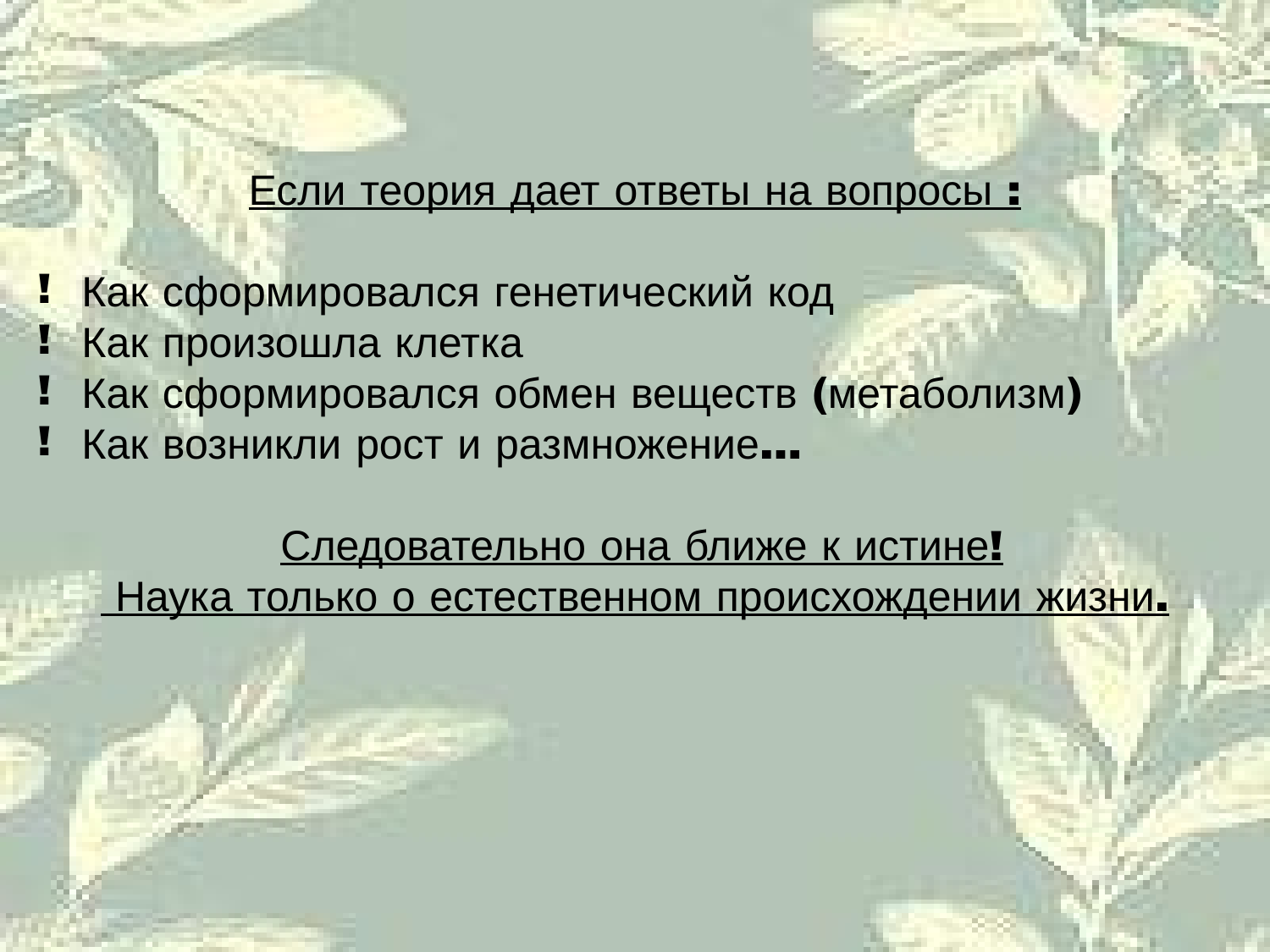

Если теория дает ответы на вопросы :

 Как сформировался генетический код
 Как произошла клетка
 Как сформировался обмен веществ (метаболизм)
 Как возникли рост и размножение…

 Следовательно она ближе к истине!
 Наука только о естественном происхождении жизни.